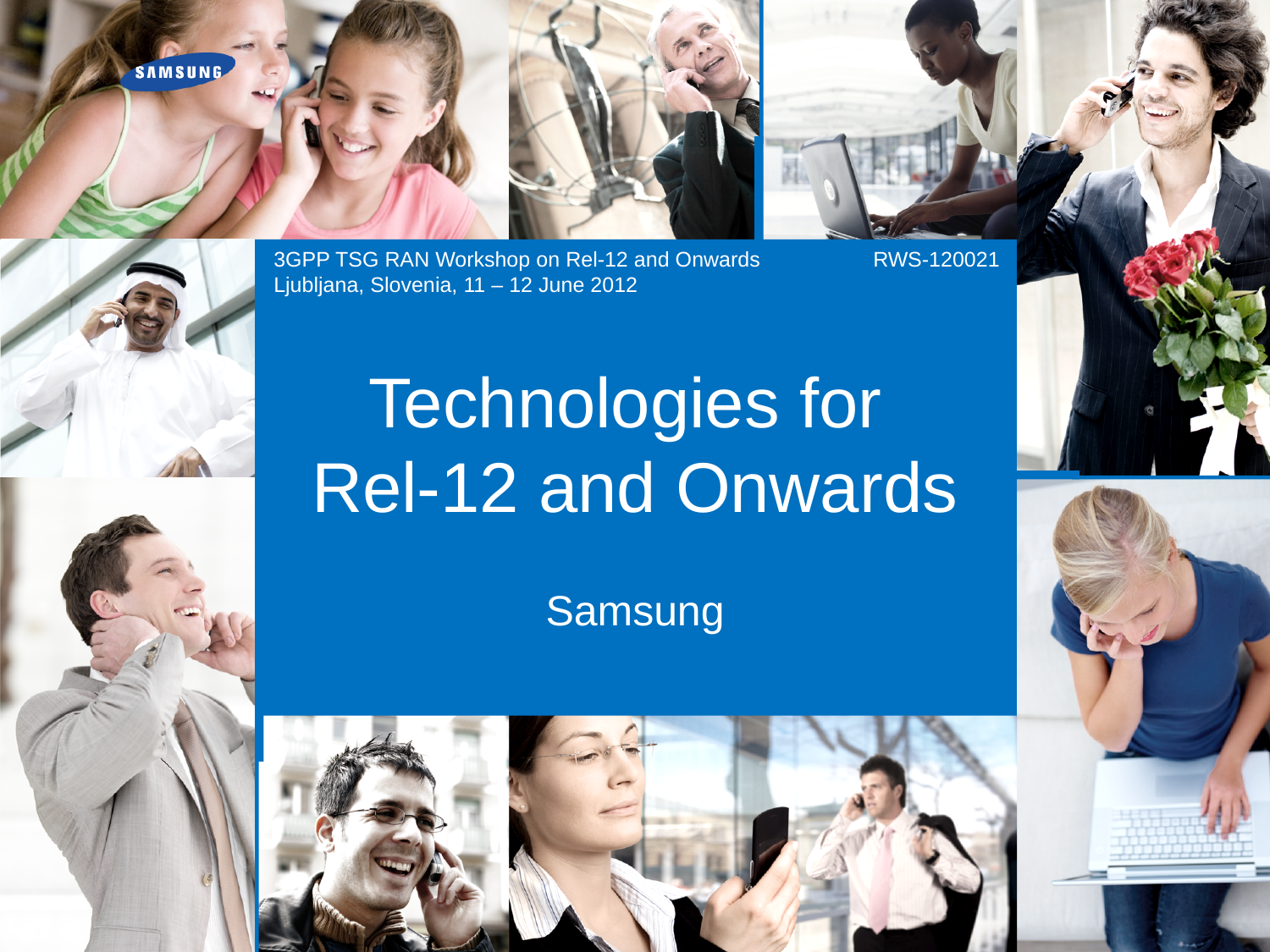

3GPP TSG RAN Workshop on Rel-12 and Onwards
Ljubljana, Slovenia, 11 – 12 June 2012
RWS-120021
Technologies for
Rel-12 and Onwards
Samsung